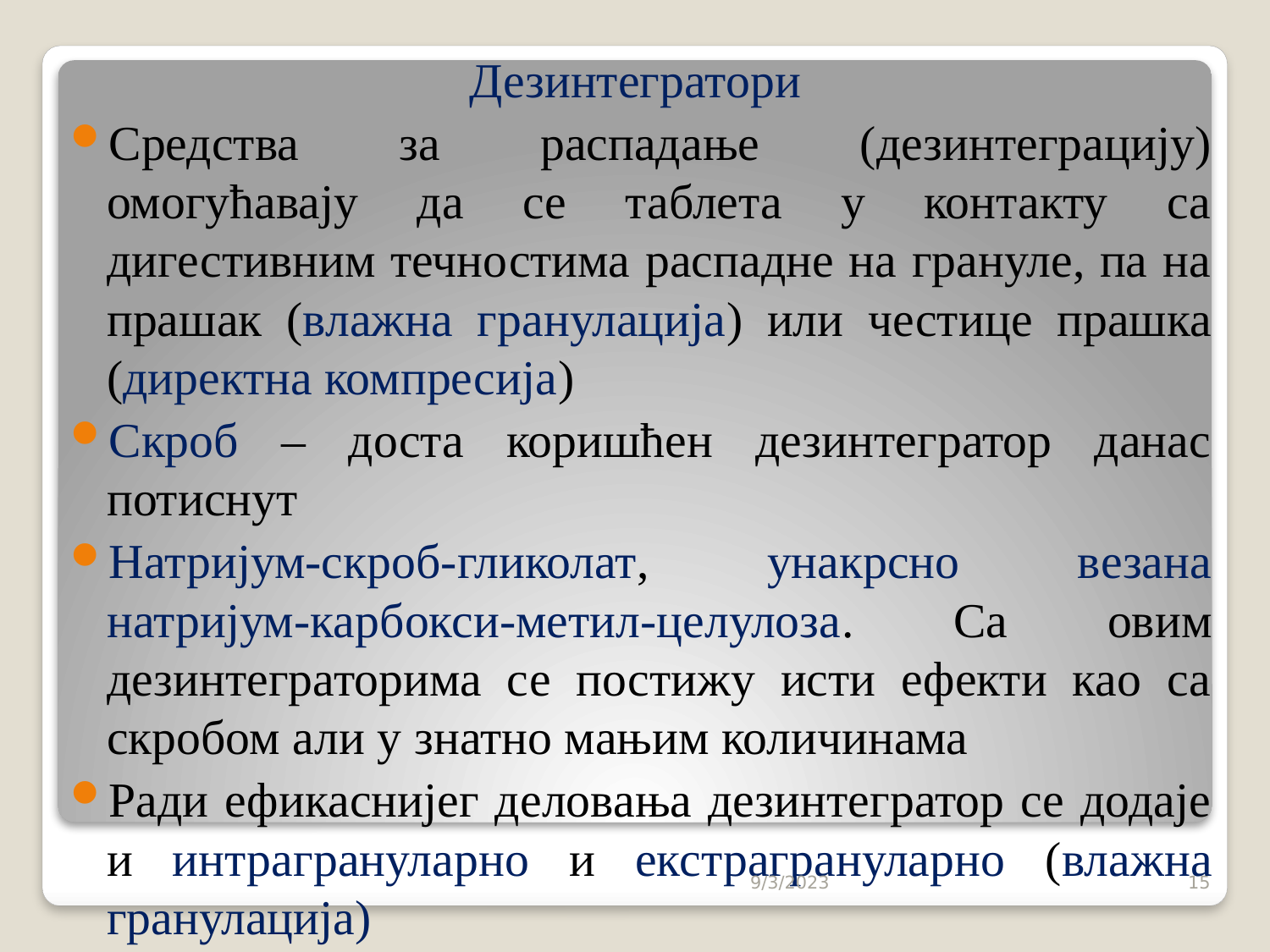

Дезинтегратори
Средства за распадање (дезинтеграцију) омогућавају да се таблета у контакту са дигестивним течностима распадне на грануле, па на прашак (влажна гранулација) или честице прашка (директна компресија)
Скроб – доста коришћен дезинтегратор данас потиснут
Натријум-скроб-гликолат, унакрсно везана натријум-карбокси-метил-целулоза. Са овим дезинтеграторима се постижу исти ефекти као са скробом али у знатно мањим количинама
Ради ефикаснијег деловања дезинтегратор се додаје и интрагрануларно и екстрагрануларно (влажна гранулација)
9/3/2023
15